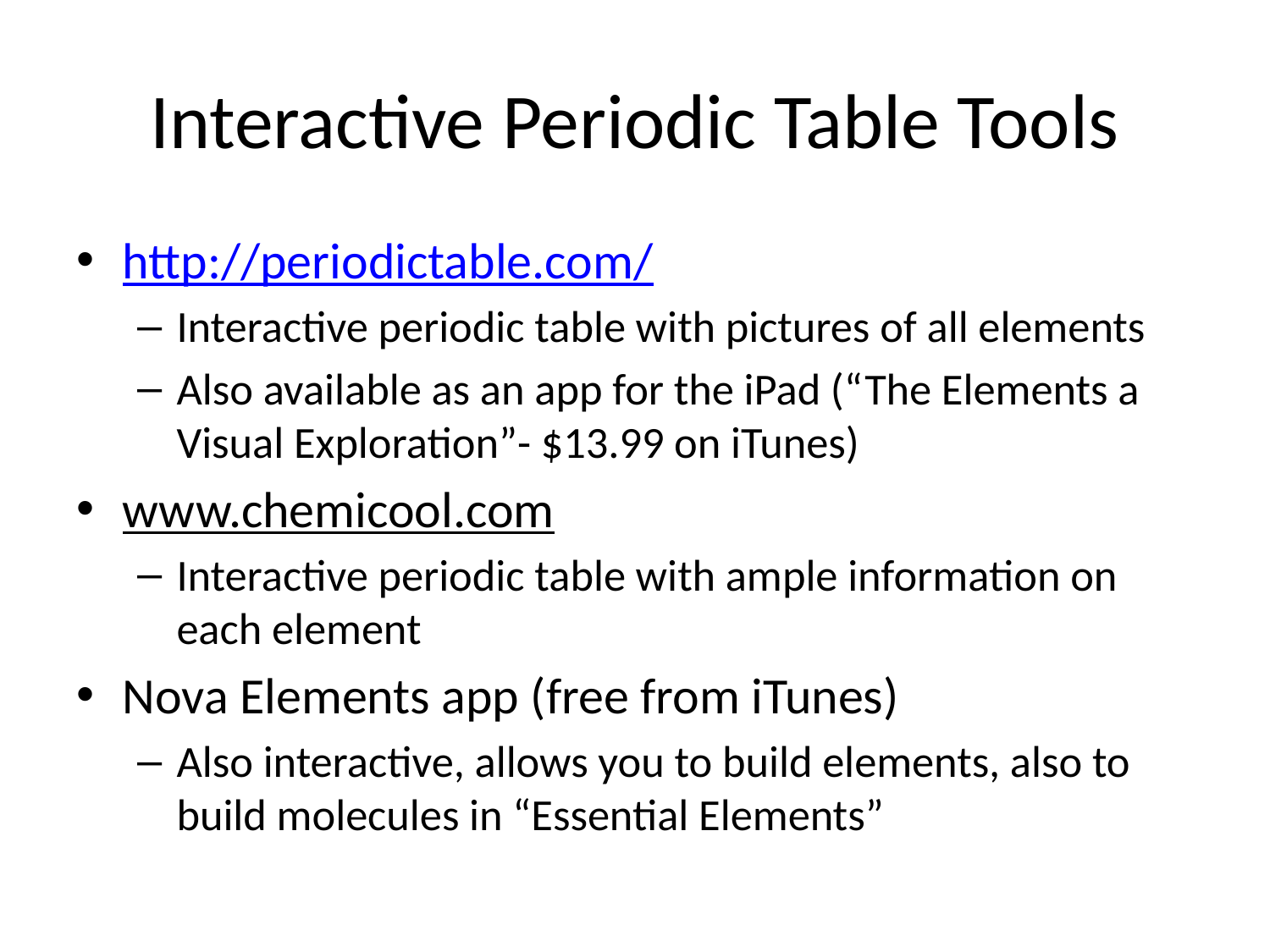

# Interactive Periodic Table Tools
http://periodictable.com/
Interactive periodic table with pictures of all elements
Also available as an app for the iPad (“The Elements a Visual Exploration”- $13.99 on iTunes)
www.chemicool.com
Interactive periodic table with ample information on each element
Nova Elements app (free from iTunes)
Also interactive, allows you to build elements, also to build molecules in “Essential Elements”